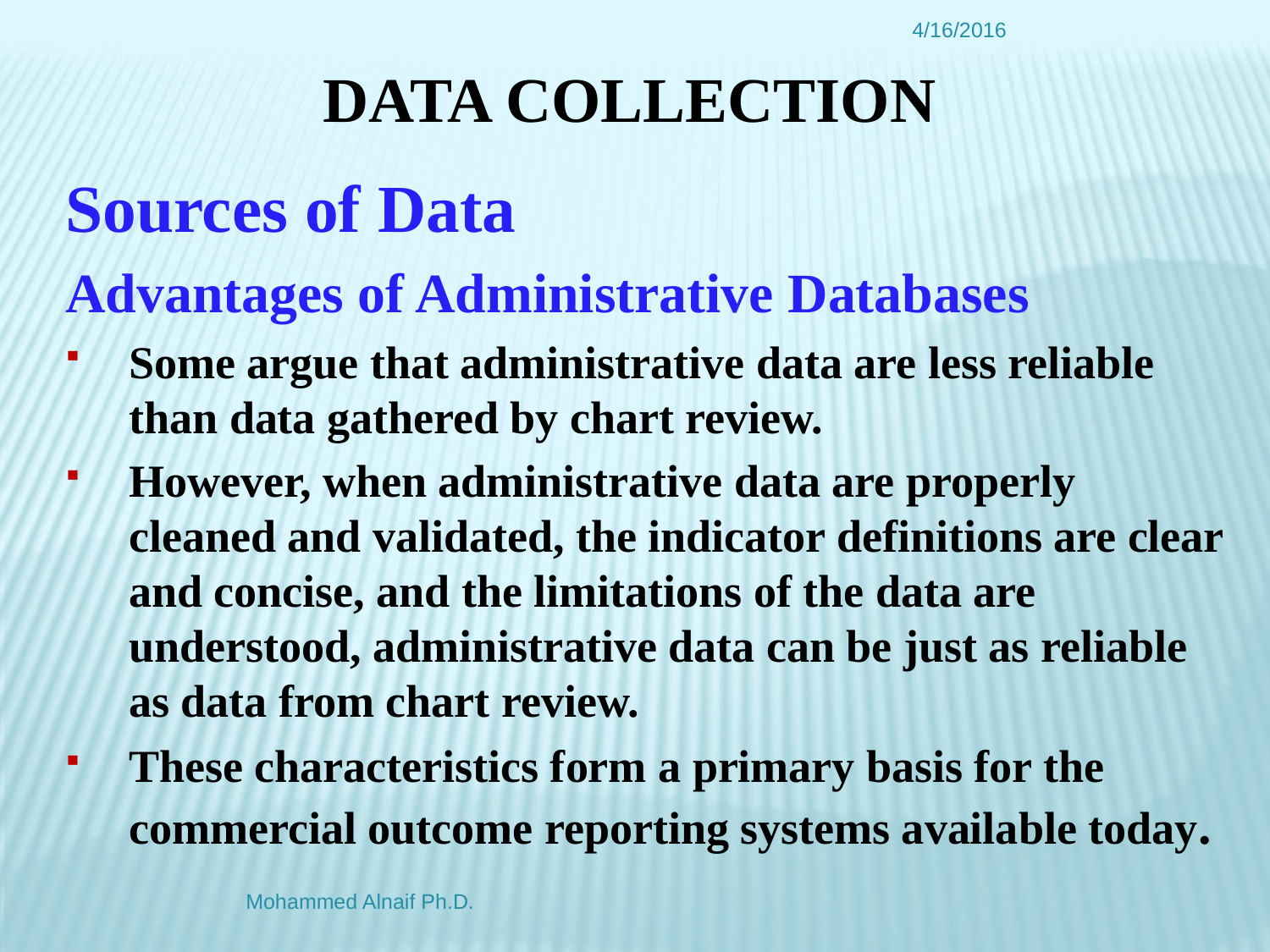

4/16/2016
# Data Collection
Sources of Data
Advantages of Administrative Databases
Some argue that administrative data are less reliable than data gathered by chart review.
However, when administrative data are properly cleaned and validated, the indicator definitions are clear and concise, and the limitations of the data are understood, administrative data can be just as reliable as data from chart review.
These characteristics form a primary basis for the commercial outcome reporting systems available today.
Mohammed Alnaif Ph.D.
44